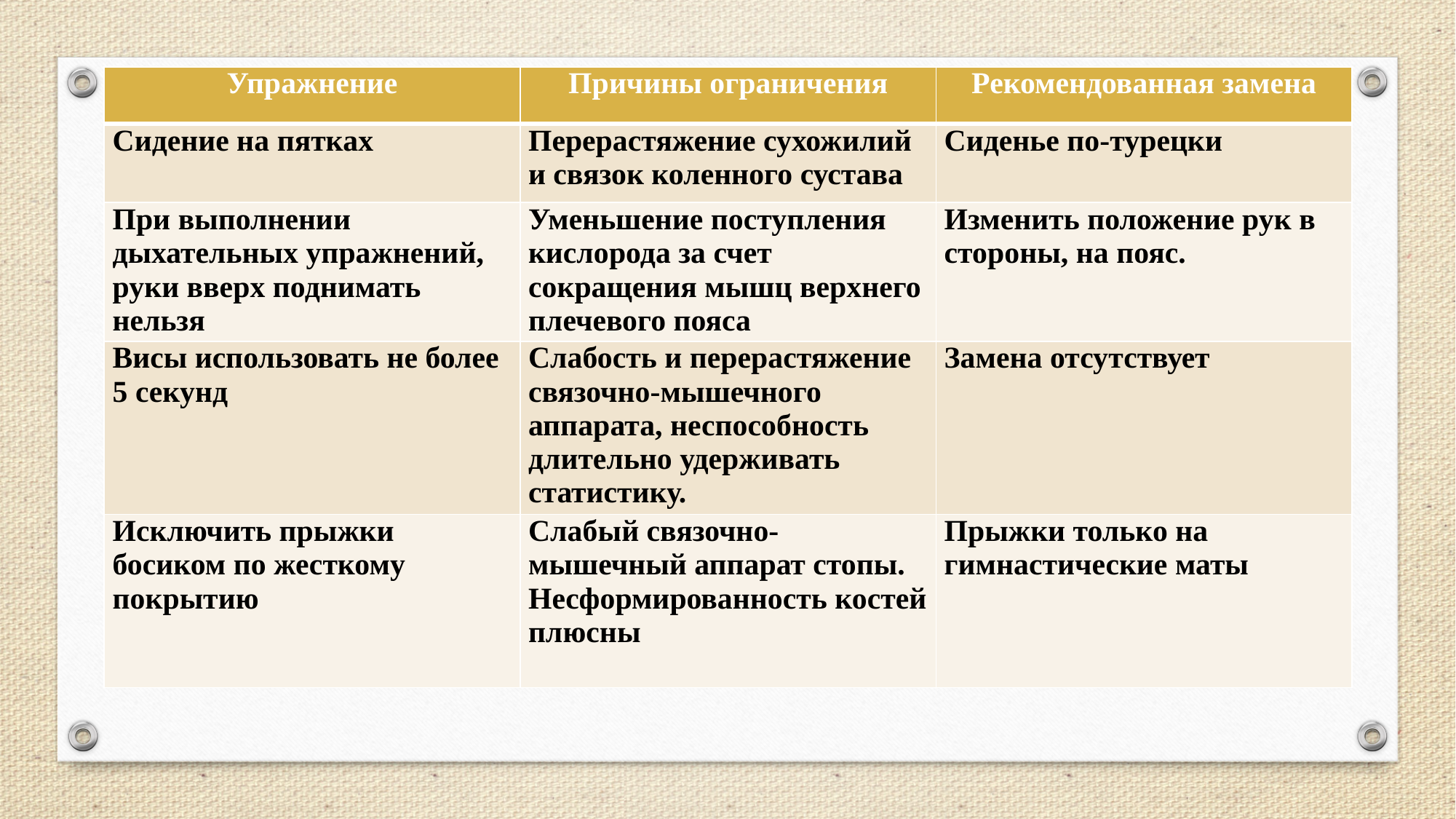

| Упражнение | Причины ограничения | Рекомендованная замена |
| --- | --- | --- |
| Сидение на пятках | Перерастяжение сухожилий и связок коленного сустава | Сиденье по-турецки |
| При выполнении дыхательных упражнений, руки вверх поднимать нельзя | Уменьшение поступления кислорода за счет сокращения мышц верхнего плечевого пояса | Изменить положение рук в стороны, на пояс. |
| Висы использовать не более 5 секунд | Слабость и перерастяжение связочно-мышечного аппарата, неспособность длительно удерживать статистику. | Замена отсутствует |
| Исключить прыжки босиком по жесткому покрытию | Слабый связочно-мышечный аппарат стопы. Несформированность костей плюсны | Прыжки только на гимнастические маты |